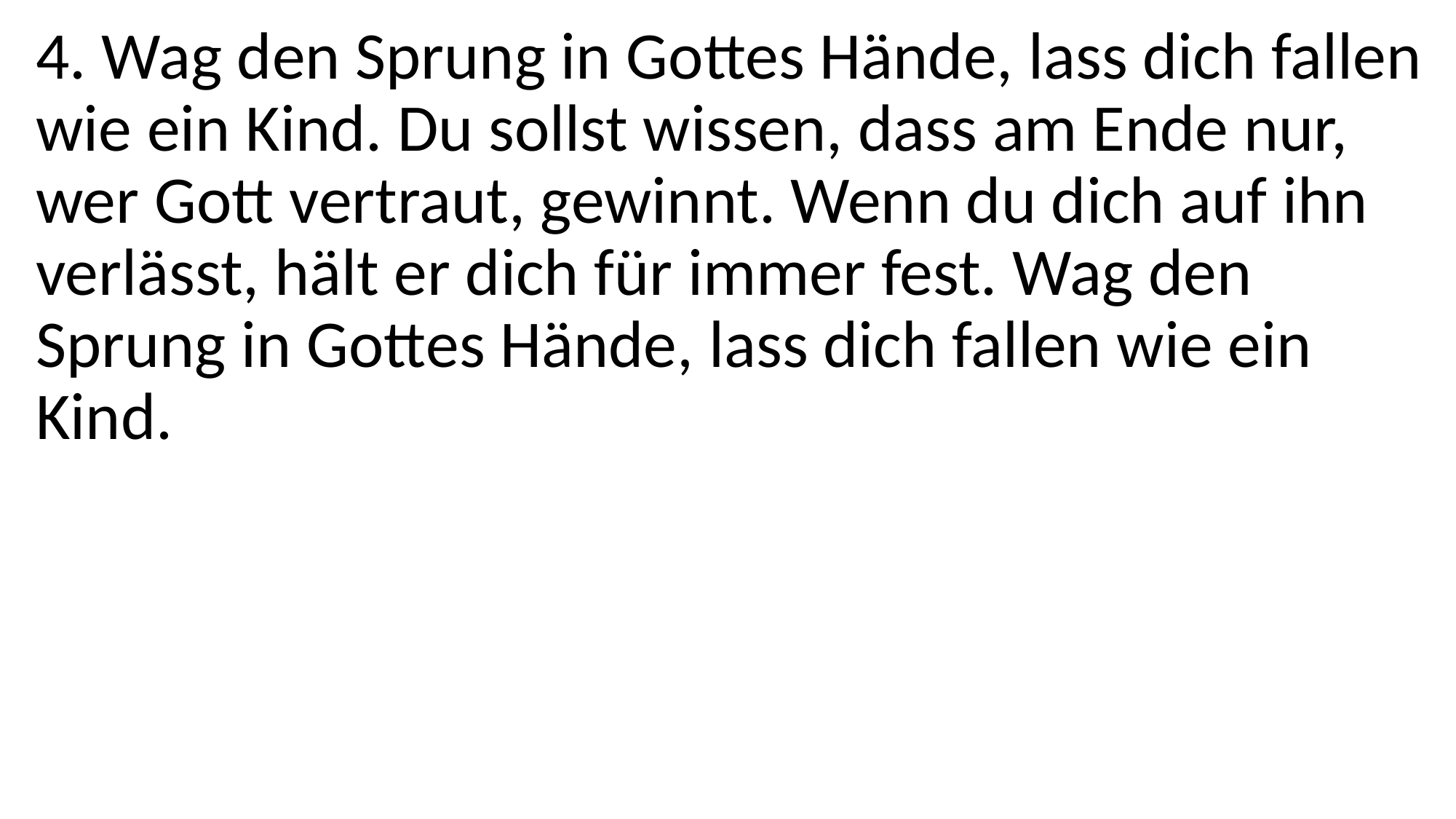

4. Wag den Sprung in Gottes Hände, lass dich fallen wie ein Kind. Du sollst wissen, dass am Ende nur, wer Gott vertraut, gewinnt. Wenn du dich auf ihn verlässt, hält er dich für immer fest. Wag den Sprung in Gottes Hände, lass dich fallen wie ein Kind.